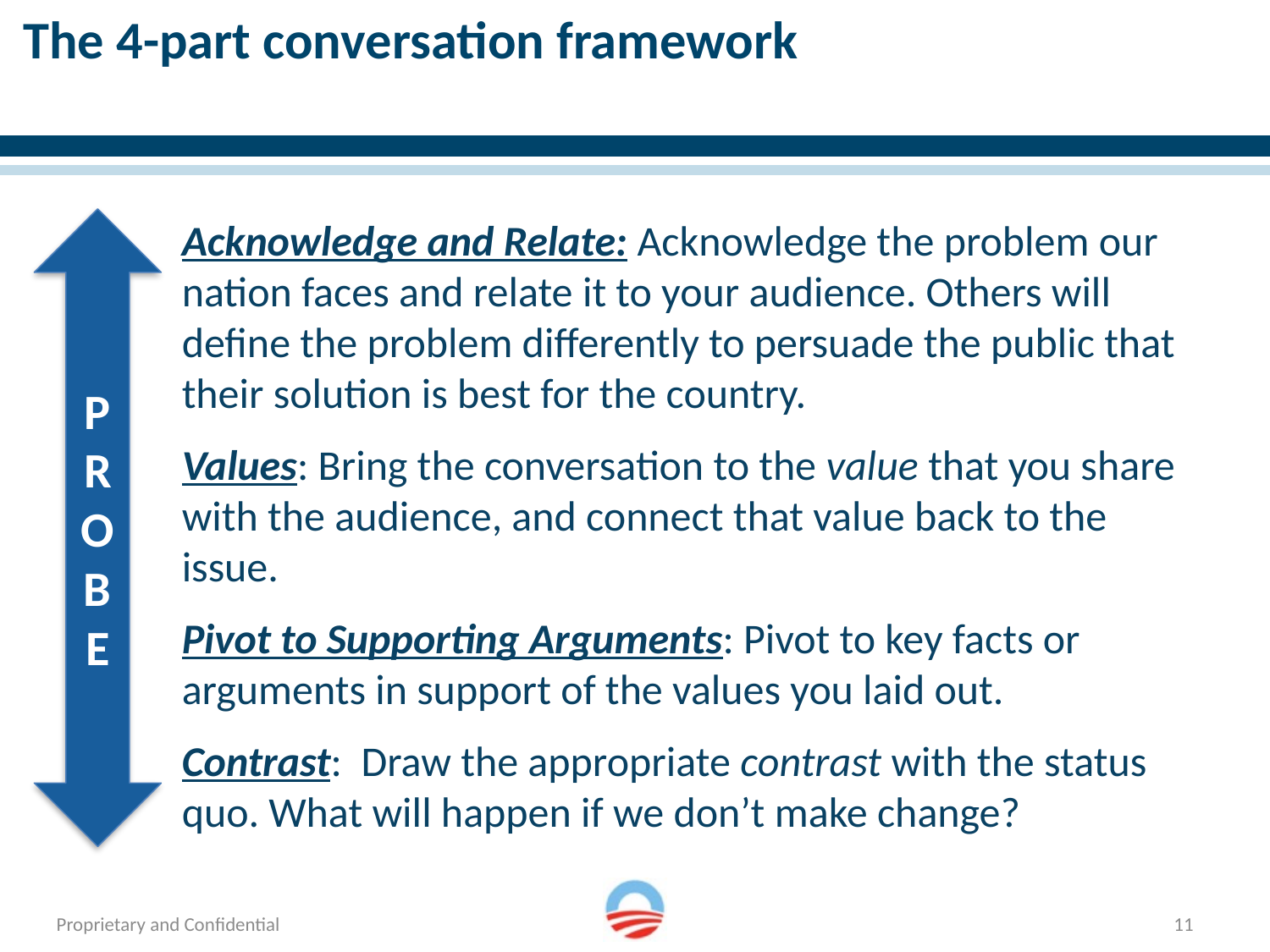

# The 4-part conversation framework
Acknowledge and Relate: Acknowledge the problem our nation faces and relate it to your audience. Others will define the problem differently to persuade the public that their solution is best for the country.
Values: Bring the conversation to the value that you share with the audience, and connect that value back to the issue.
Pivot to Supporting Arguments: Pivot to key facts or arguments in support of the values you laid out.
Contrast:  Draw the appropriate contrast with the status quo. What will happen if we don’t make change?
PROBE
11